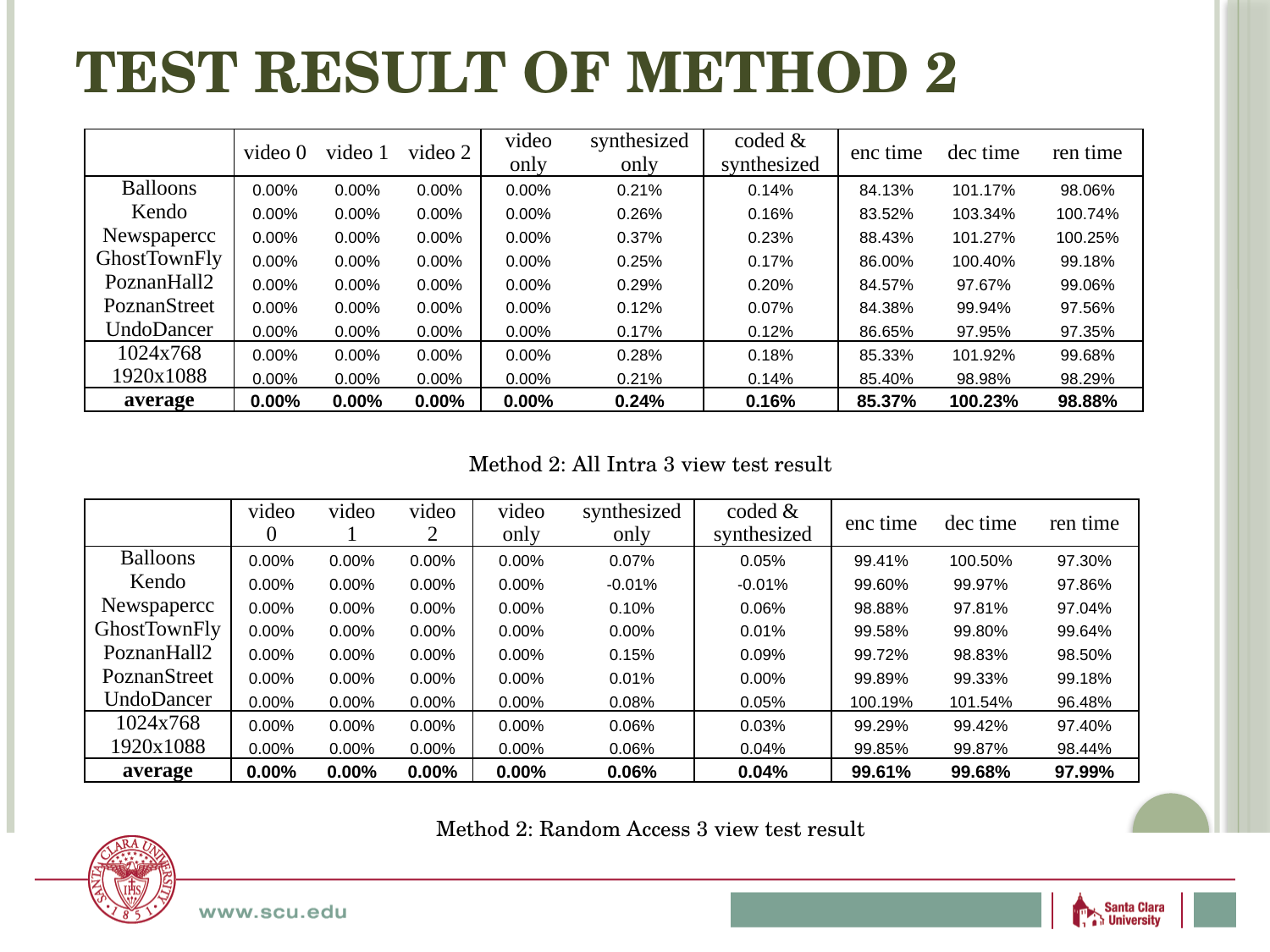

# Test result of Method 2
|  | video 0 | video 1 | video 2 | video only | synthesized only | coded & synthesized | enc time | dec time | ren time |
| --- | --- | --- | --- | --- | --- | --- | --- | --- | --- |
| Balloons | 0.00% | 0.00% | 0.00% | 0.00% | 0.21% | 0.14% | 84.13% | 101.17% | 98.06% |
| Kendo | 0.00% | 0.00% | 0.00% | 0.00% | 0.26% | 0.16% | 83.52% | 103.34% | 100.74% |
| Newspapercc | 0.00% | 0.00% | 0.00% | 0.00% | 0.37% | 0.23% | 88.43% | 101.27% | 100.25% |
| GhostTownFly | 0.00% | 0.00% | 0.00% | 0.00% | 0.25% | 0.17% | 86.00% | 100.40% | 99.18% |
| PoznanHall2 | 0.00% | 0.00% | 0.00% | 0.00% | 0.29% | 0.20% | 84.57% | 97.67% | 99.06% |
| PoznanStreet | 0.00% | 0.00% | 0.00% | 0.00% | 0.12% | 0.07% | 84.38% | 99.94% | 97.56% |
| UndoDancer | 0.00% | 0.00% | 0.00% | 0.00% | 0.17% | 0.12% | 86.65% | 97.95% | 97.35% |
| 1024x768 | 0.00% | 0.00% | 0.00% | 0.00% | 0.28% | 0.18% | 85.33% | 101.92% | 99.68% |
| 1920x1088 | 0.00% | 0.00% | 0.00% | 0.00% | 0.21% | 0.14% | 85.40% | 98.98% | 98.29% |
| average | 0.00% | 0.00% | 0.00% | 0.00% | 0.24% | 0.16% | 85.37% | 100.23% | 98.88% |
Method 2: All Intra 3 view test result
|  | video 0 | video 1 | video 2 | video only | synthesized only | coded & synthesized | enc time | dec time | ren time |
| --- | --- | --- | --- | --- | --- | --- | --- | --- | --- |
| Balloons | 0.00% | 0.00% | 0.00% | 0.00% | 0.07% | 0.05% | 99.41% | 100.50% | 97.30% |
| Kendo | 0.00% | 0.00% | 0.00% | 0.00% | -0.01% | -0.01% | 99.60% | 99.97% | 97.86% |
| Newspapercc | 0.00% | 0.00% | 0.00% | 0.00% | 0.10% | 0.06% | 98.88% | 97.81% | 97.04% |
| GhostTownFly | 0.00% | 0.00% | 0.00% | 0.00% | 0.00% | 0.01% | 99.58% | 99.80% | 99.64% |
| PoznanHall2 | 0.00% | 0.00% | 0.00% | 0.00% | 0.15% | 0.09% | 99.72% | 98.83% | 98.50% |
| PoznanStreet | 0.00% | 0.00% | 0.00% | 0.00% | 0.01% | 0.00% | 99.89% | 99.33% | 99.18% |
| UndoDancer | 0.00% | 0.00% | 0.00% | 0.00% | 0.08% | 0.05% | 100.19% | 101.54% | 96.48% |
| 1024x768 | 0.00% | 0.00% | 0.00% | 0.00% | 0.06% | 0.03% | 99.29% | 99.42% | 97.40% |
| 1920x1088 | 0.00% | 0.00% | 0.00% | 0.00% | 0.06% | 0.04% | 99.85% | 99.87% | 98.44% |
| average | 0.00% | 0.00% | 0.00% | 0.00% | 0.06% | 0.04% | 99.61% | 99.68% | 97.99% |
Method 2: Random Access 3 view test result